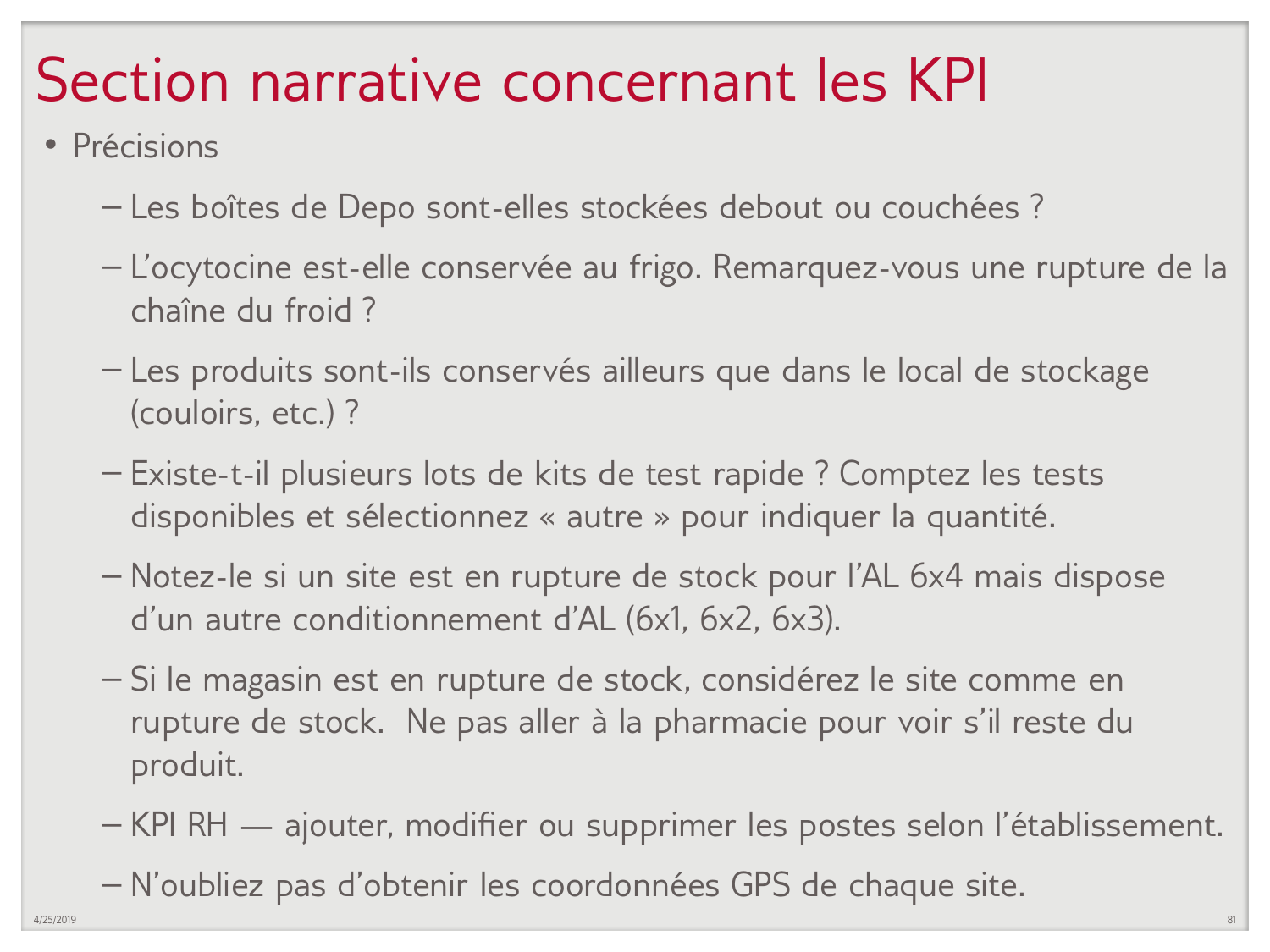

# Section narrative concernant les KPI
Précisions
Les boîtes de Depo sont-elles stockées debout ou couchées ?
L’ocytocine est-elle conservée au frigo. Remarquez-vous une rupture de la chaîne du froid ?
Les produits sont-ils conservés ailleurs que dans le local de stockage (couloirs, etc.) ?
Existe-t-il plusieurs lots de kits de test rapide ? Comptez les tests disponibles et sélectionnez « autre » pour indiquer la quantité.
Notez-le si un site est en rupture de stock pour l’AL 6x4 mais dispose d’un autre conditionnement d’AL (6x1, 6x2, 6x3).
Si le magasin est en rupture de stock, considérez le site comme en rupture de stock.  Ne pas aller à la pharmacie pour voir s’il reste du produit.
KPI RH — ajouter, modifier ou supprimer les postes selon l’établissement.
N’oubliez pas d’obtenir les coordonnées GPS de chaque site.

4/25/2019
81